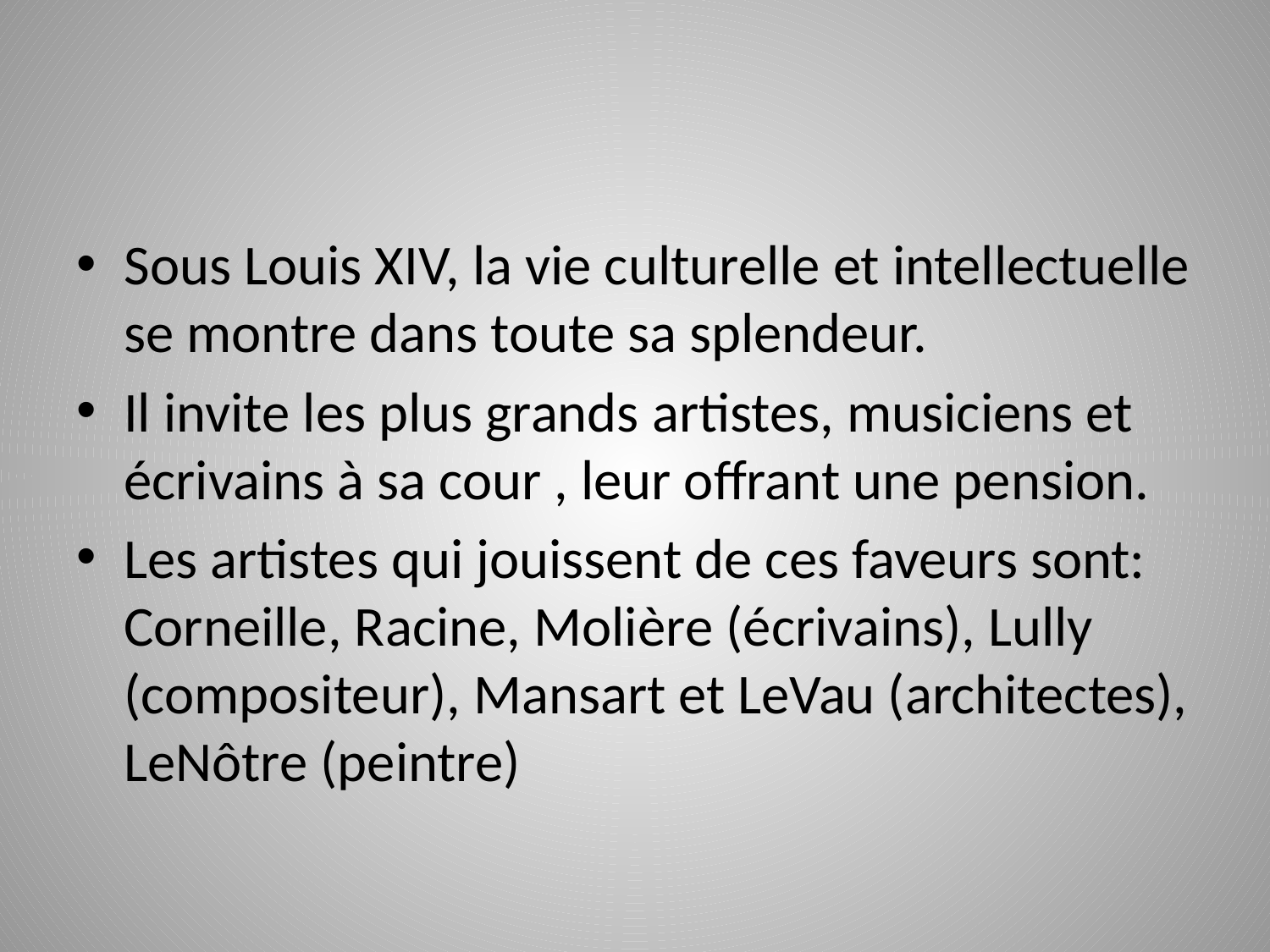

#
Sous Louis XIV, la vie culturelle et intellectuelle se montre dans toute sa splendeur.
Il invite les plus grands artistes, musiciens et écrivains à sa cour , leur offrant une pension.
Les artistes qui jouissent de ces faveurs sont: Corneille, Racine, Molière (écrivains), Lully (compositeur), Mansart et LeVau (architectes), LeNôtre (peintre)